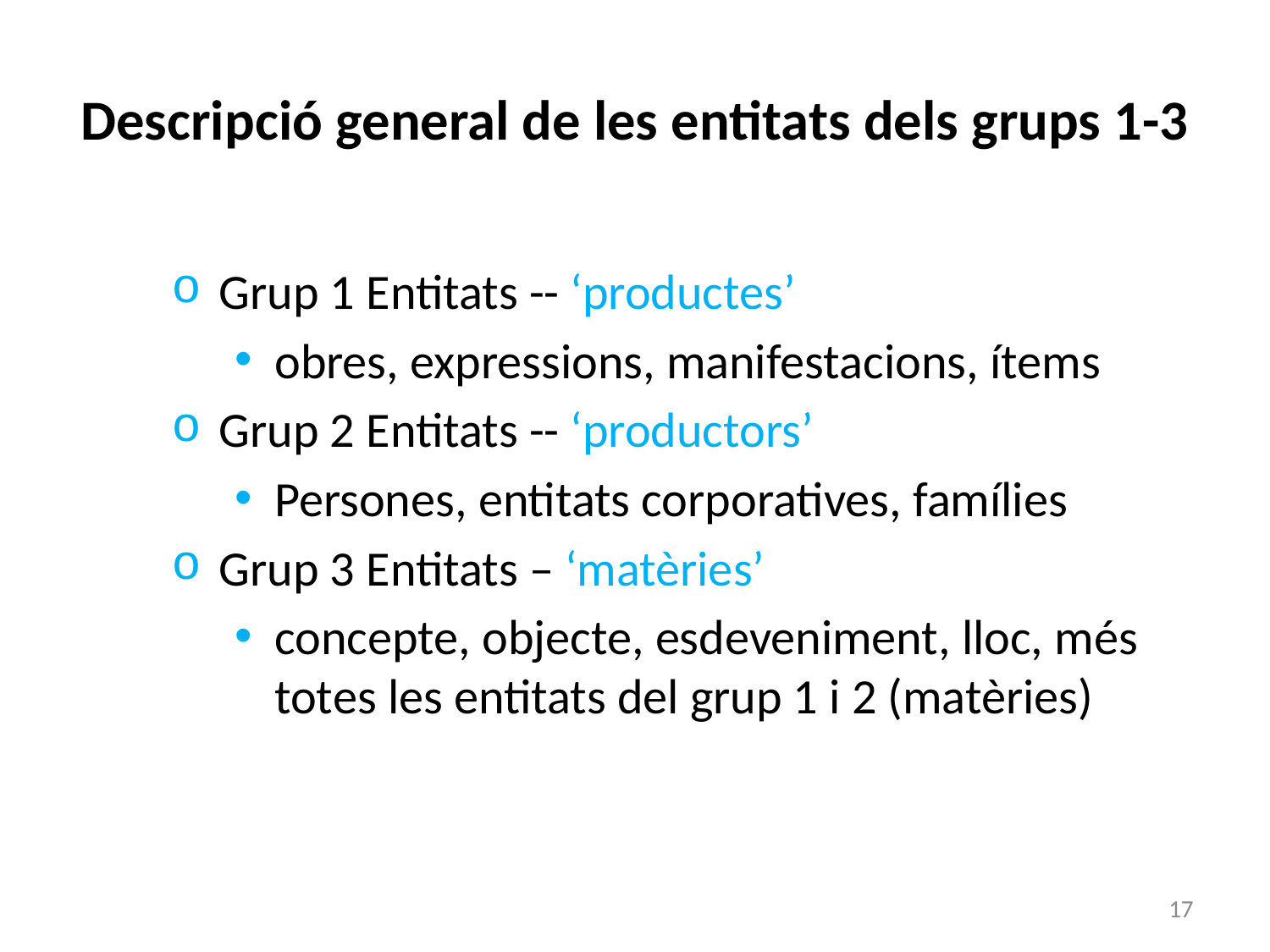

# Descripció general de les entitats dels grups 1-3
Grup 1 Entitats -- ‘productes’
obres, expressions, manifestacions, ítems
Grup 2 Entitats -- ‘productors’
Persones, entitats corporatives, famílies
Grup 3 Entitats – ‘matèries’
concepte, objecte, esdeveniment, lloc, més totes les entitats del grup 1 i 2 (matèries)
17